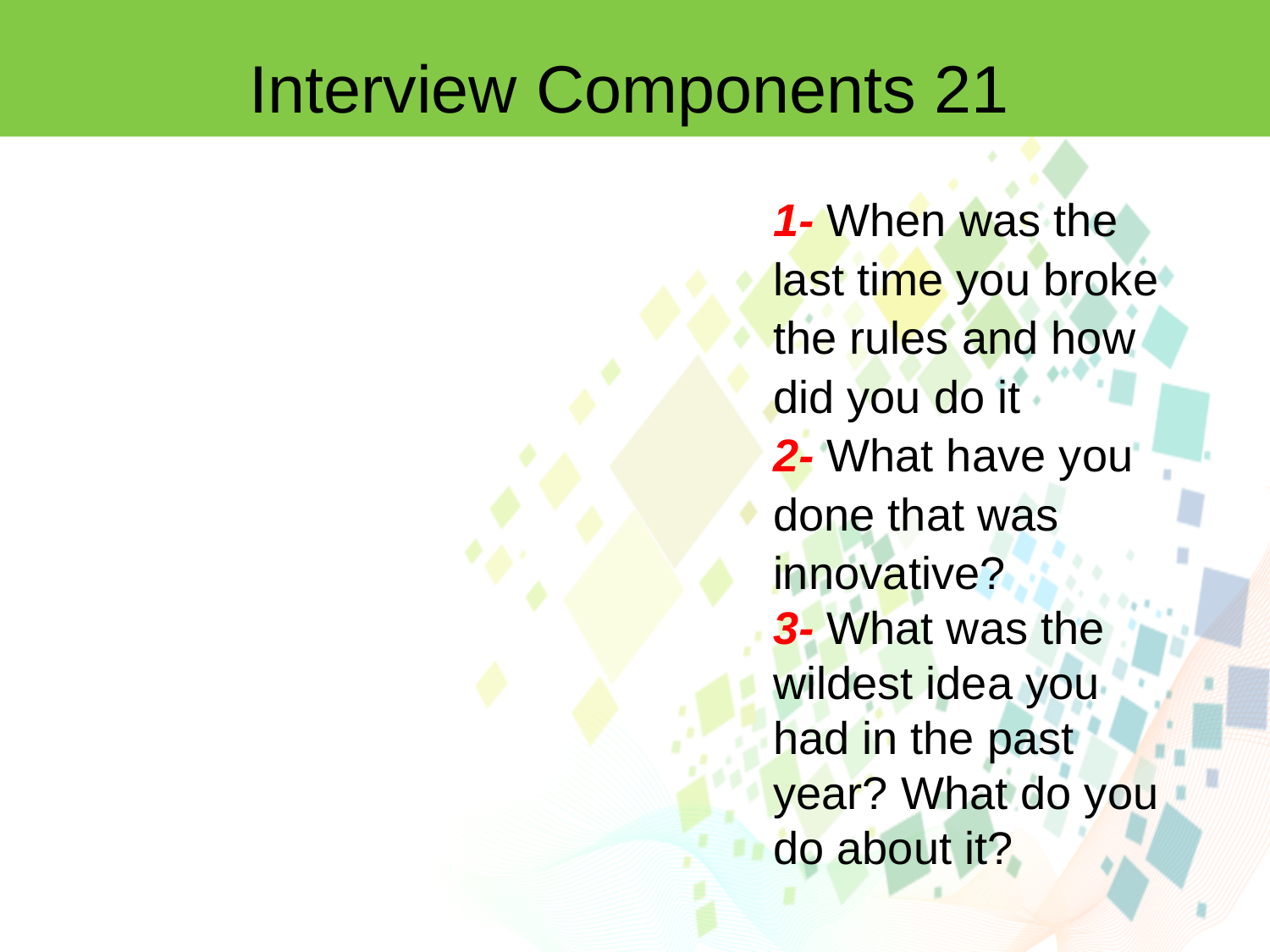

Interview Components 21
1- When was the last time you broke the rules and how did you do it
2- What have you done that was innovative?
3- What was the wildest idea you had in the past year? What do you do about it?